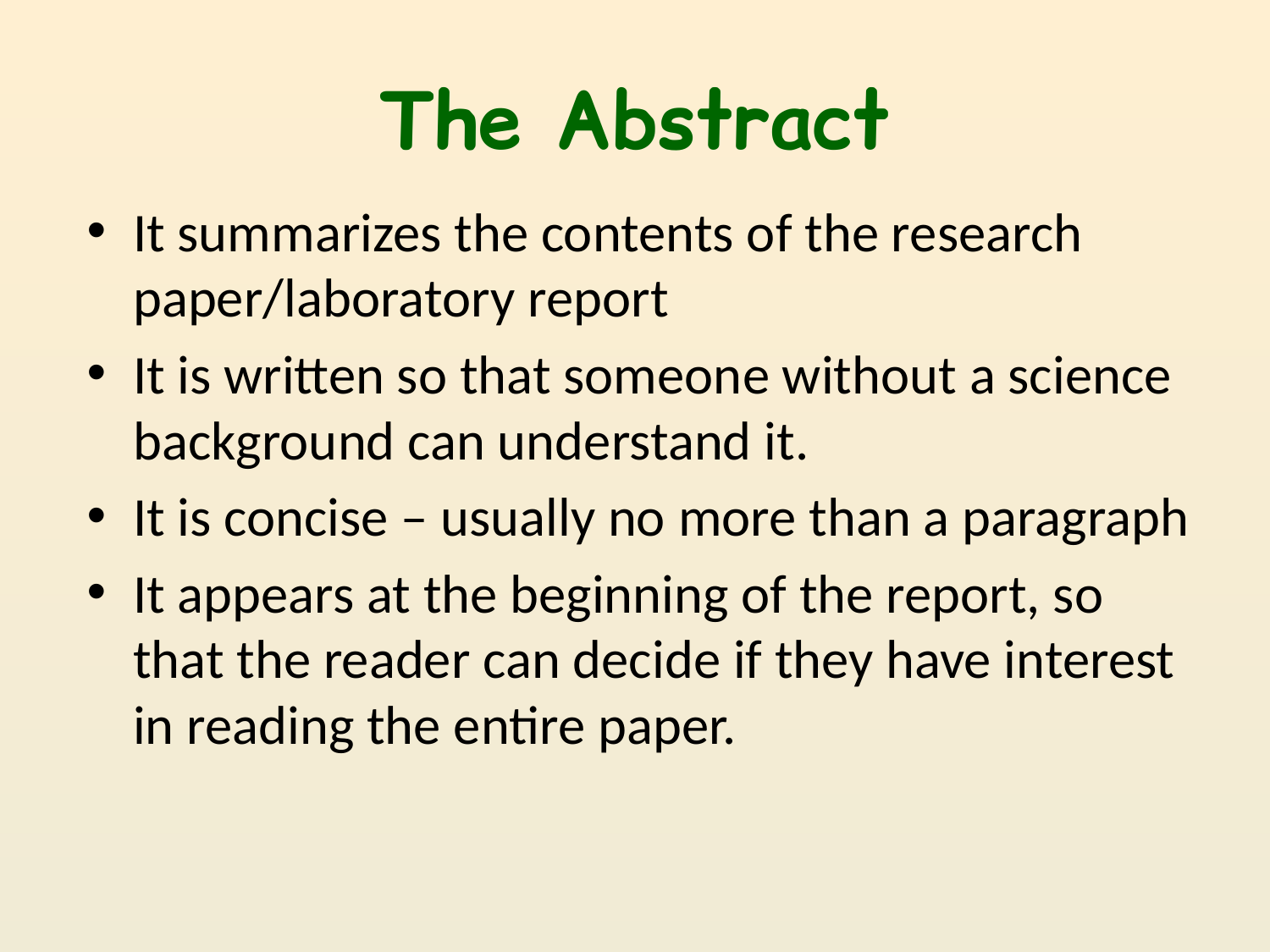

# The Abstract
It summarizes the contents of the research paper/laboratory report
It is written so that someone without a science background can understand it.
It is concise – usually no more than a paragraph
It appears at the beginning of the report, so that the reader can decide if they have interest in reading the entire paper.